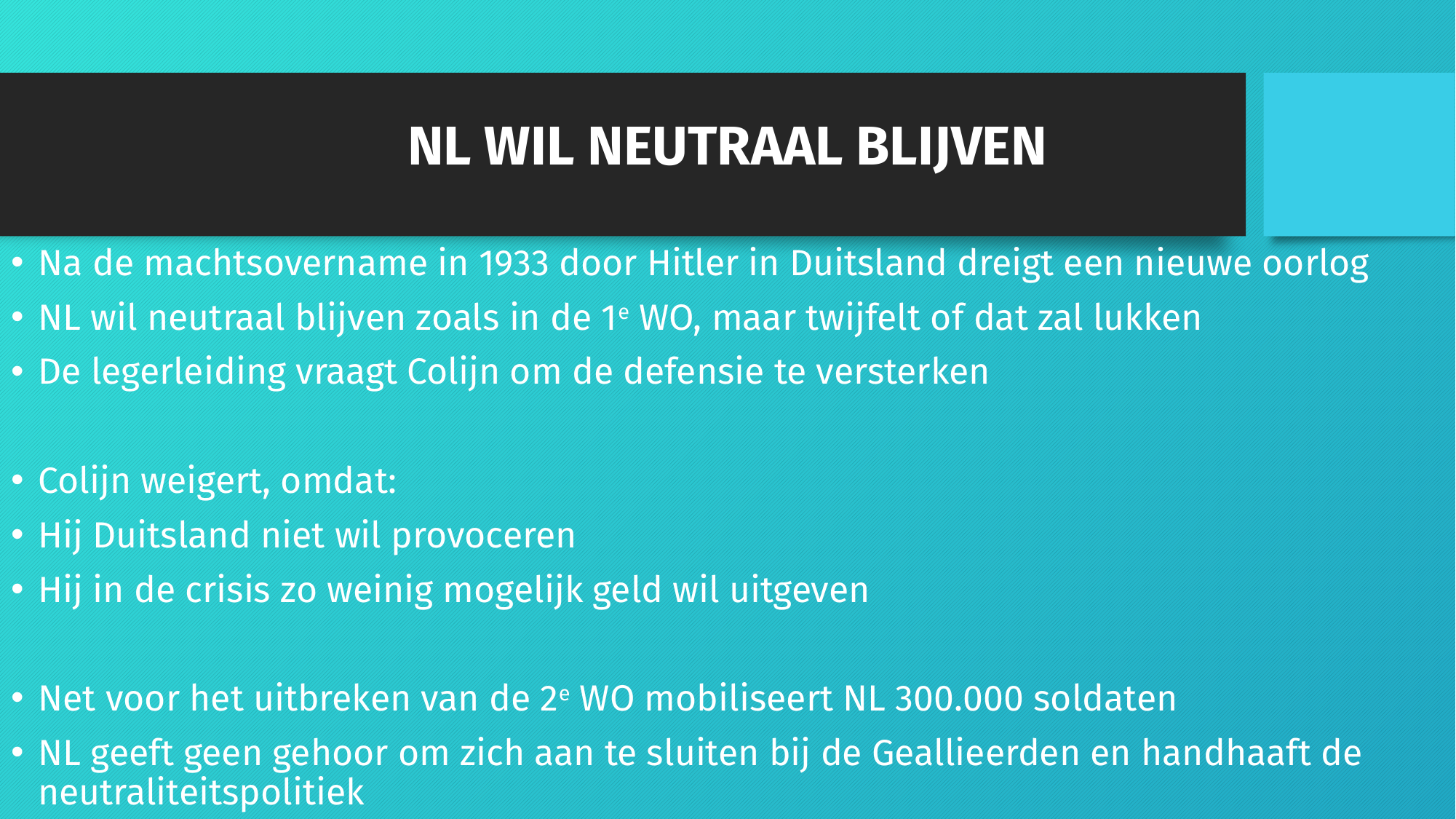

# NL WIL NEUTRAAL BLIJVEN
Na de machtsovername in 1933 door Hitler in Duitsland dreigt een nieuwe oorlog
NL wil neutraal blijven zoals in de 1e WO, maar twijfelt of dat zal lukken
De legerleiding vraagt Colijn om de defensie te versterken

Colijn weigert, omdat:
Hij Duitsland niet wil provoceren
Hij in de crisis zo weinig mogelijk geld wil uitgeven

Net voor het uitbreken van de 2e WO mobiliseert NL 300.000 soldaten
NL geeft geen gehoor om zich aan te sluiten bij de Geallieerden en handhaaft de neutraliteitspolitiek